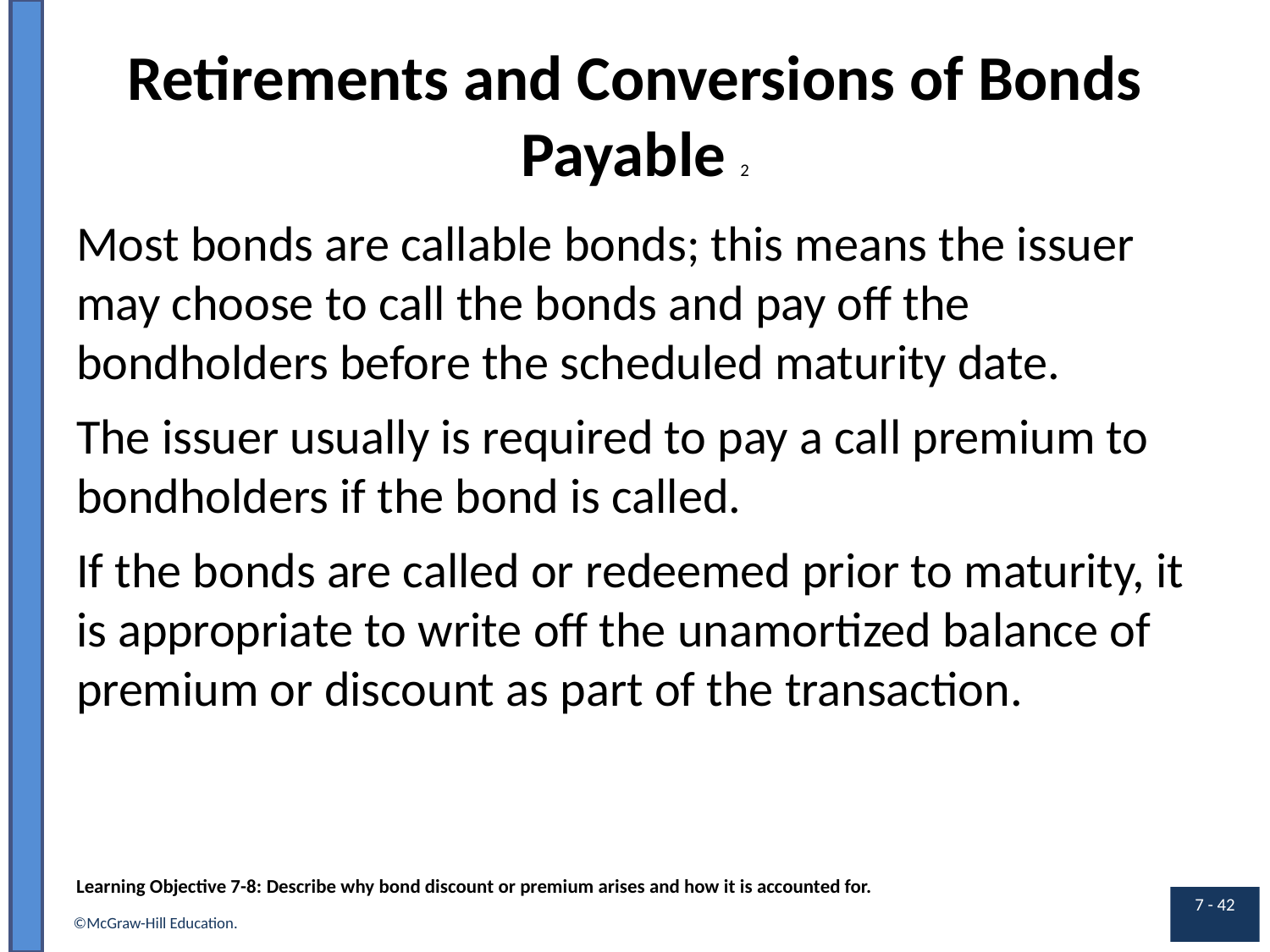

# Retirements and Conversions of Bonds Payable 2
Most bonds are callable bonds; this means the issuer may choose to call the bonds and pay off the bondholders before the scheduled maturity date.
The issuer usually is required to pay a call premium to bondholders if the bond is called.
If the bonds are called or redeemed prior to maturity, it is appropriate to write off the unamortized balance of premium or discount as part of the transaction.
Learning Objective 7-8: Describe why bond discount or premium arises and how it is accounted for.